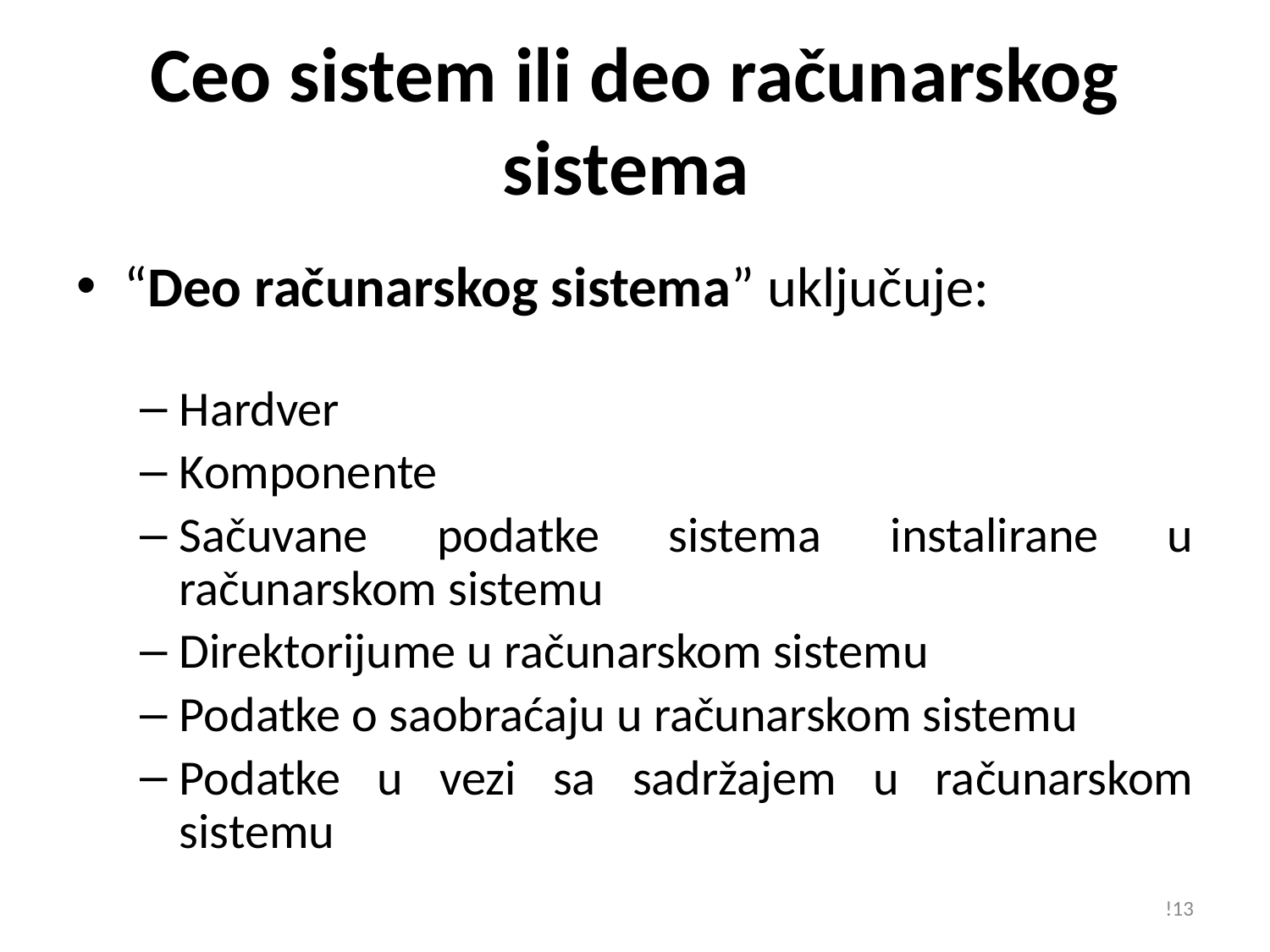

# Ceo sistem ili deo računarskog sistema
“Deo računarskog sistema” uključuje:

Hardver
Komponente
Sačuvane podatke sistema instalirane u računarskom sistemu
Direktorijume u računarskom sistemu
Podatke o saobraćaju u računarskom sistemu
Podatke u vezi sa sadržajem u računarskom sistemu
!13